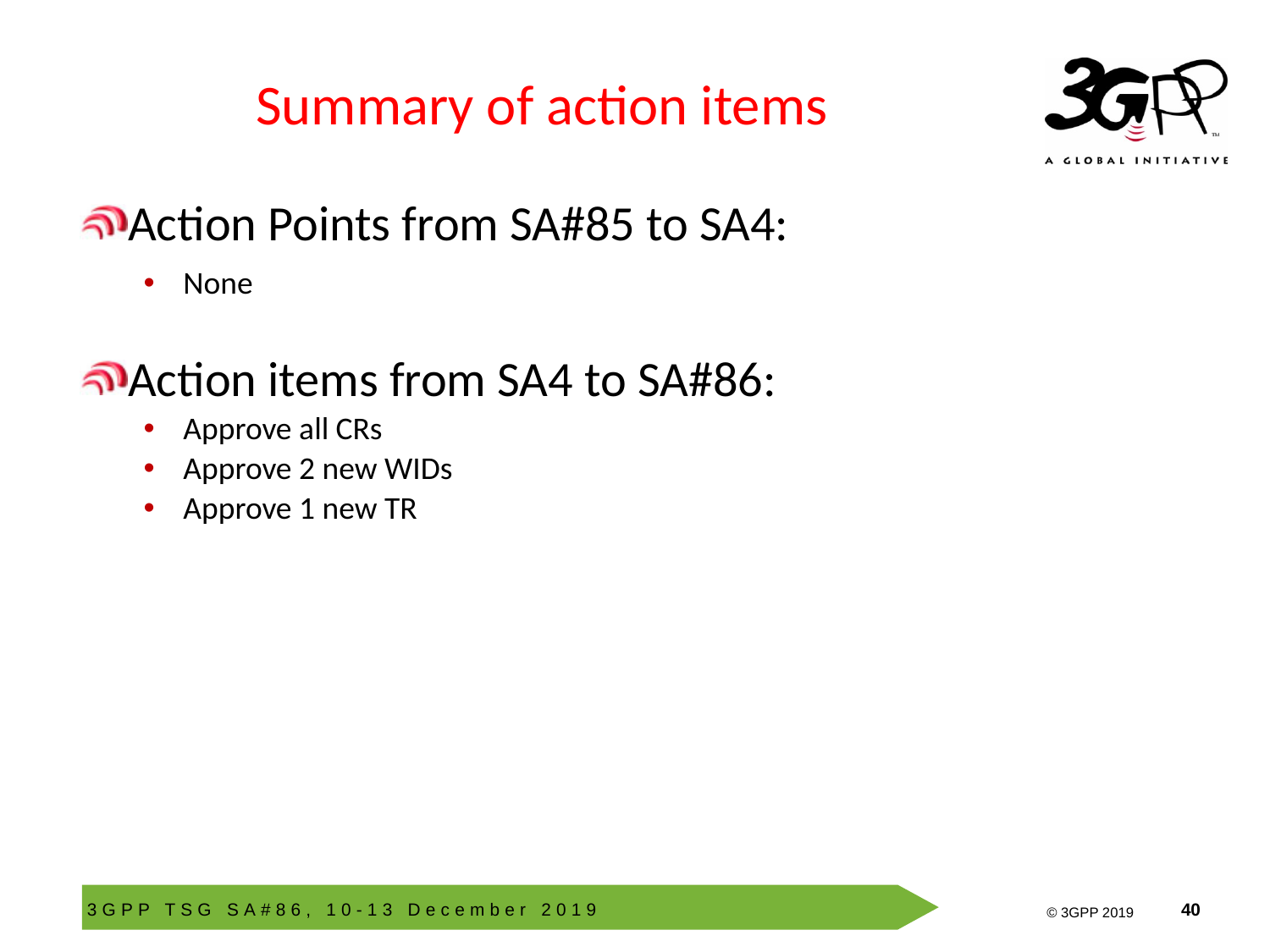

# Summary of action items
Action Points from SA#85 to SA4:
None
Action items from SA4 to SA#86:
Approve all CRs
Approve 2 new WIDs
Approve 1 new TR